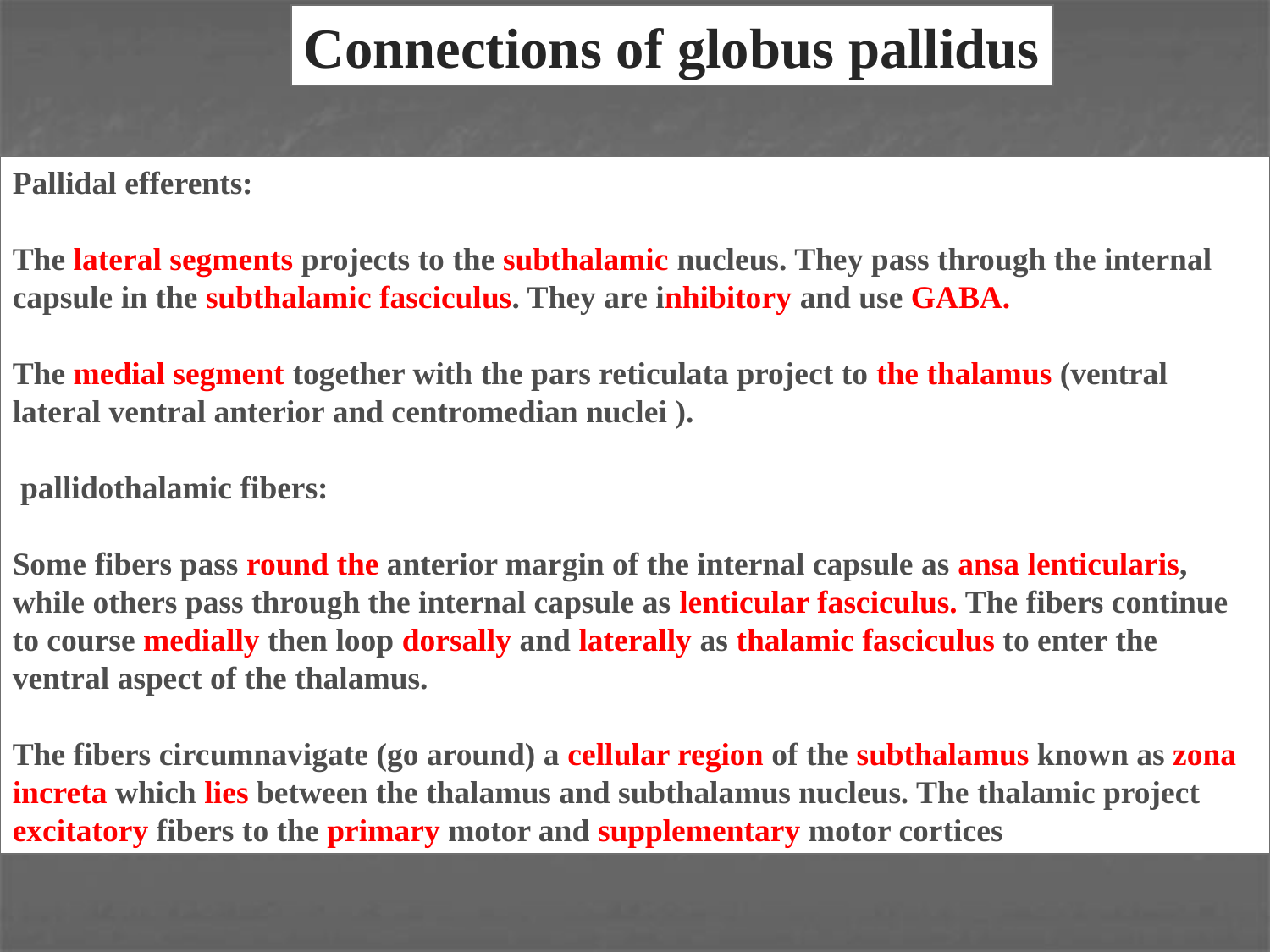

Connections of globus pallidus
Pallidal efferents:

The lateral segments projects to the subthalamic nucleus. They pass through the internal capsule in the subthalamic fasciculus. They are inhibitory and use GABA.

The medial segment together with the pars reticulata project to the thalamus (ventral lateral ventral anterior and centromedian nuclei ).

 pallidothalamic fibers:

Some fibers pass round the anterior margin of the internal capsule as ansa lenticularis, while others pass through the internal capsule as lenticular fasciculus. The fibers continue to course medially then loop dorsally and laterally as thalamic fasciculus to enter the ventral aspect of the thalamus.

The fibers circumnavigate (go around) a cellular region of the subthalamus known as zona increta which lies between the thalamus and subthalamus nucleus. The thalamic project excitatory fibers to the primary motor and supplementary motor cortices